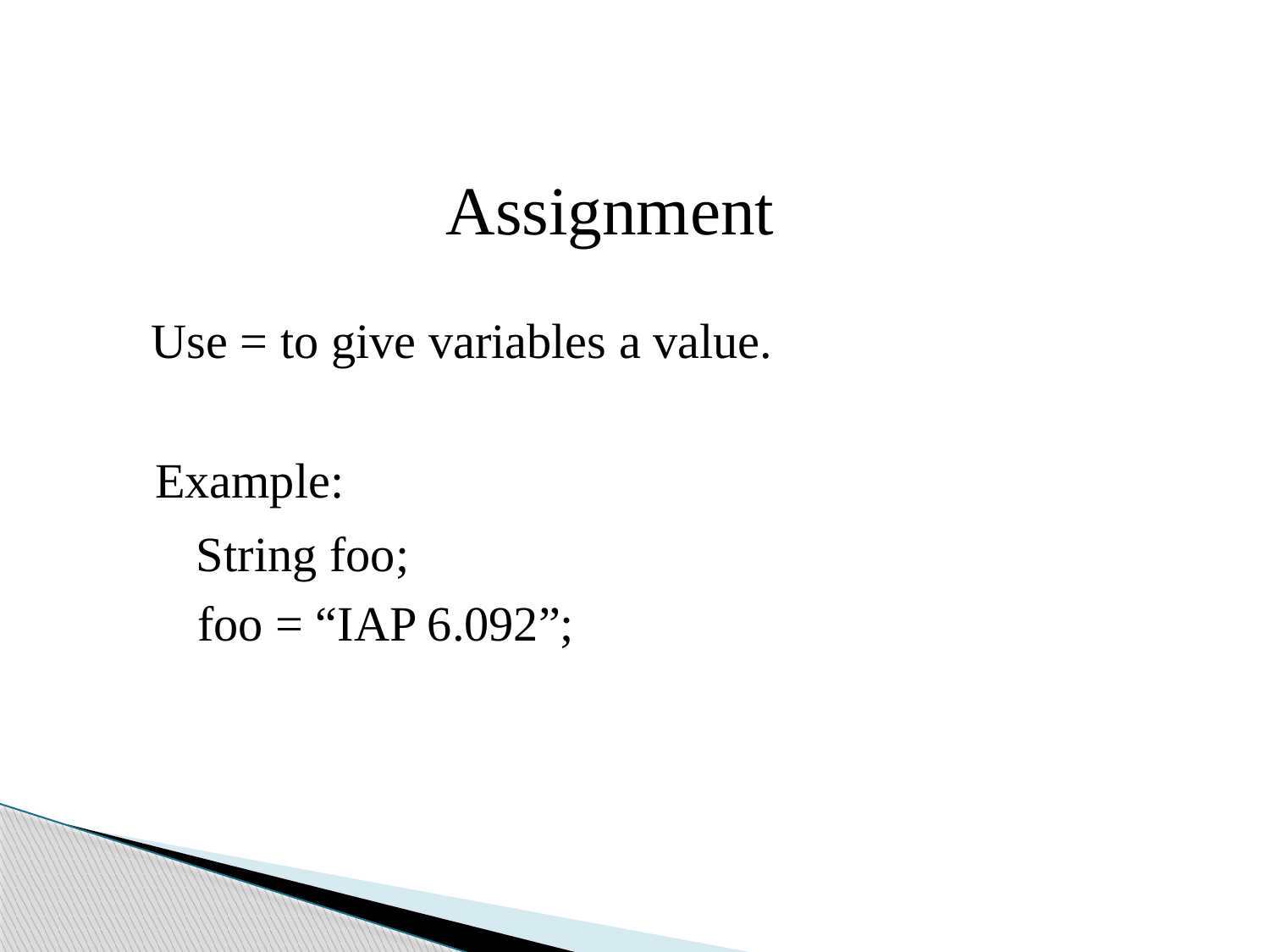

#
Assignment

Use = to give variables a value.
Example:
 String foo;
 foo = “IAP 6.092”;